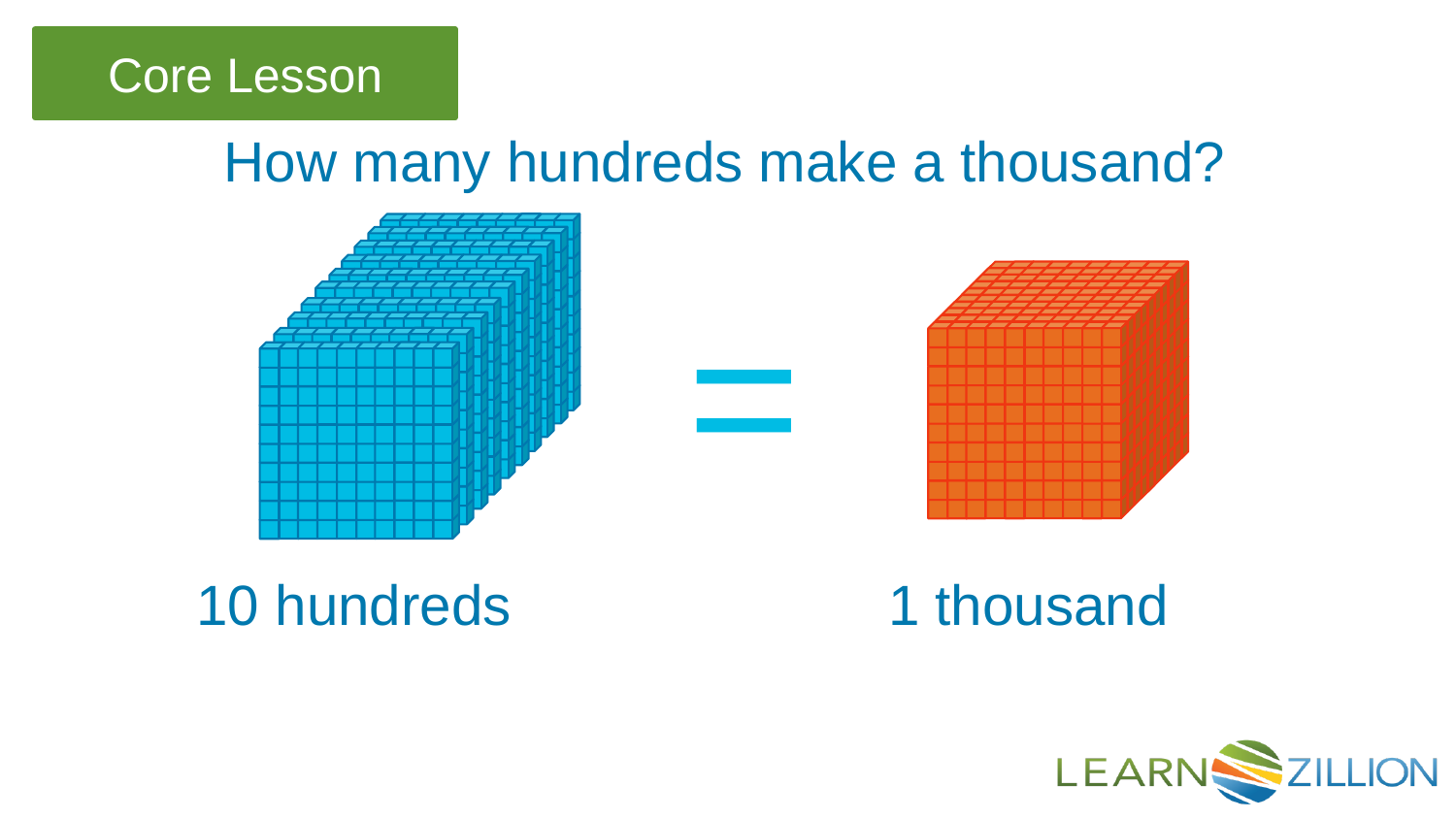

How many hundreds make a thousand?

=
10 hundreds
1 thousand